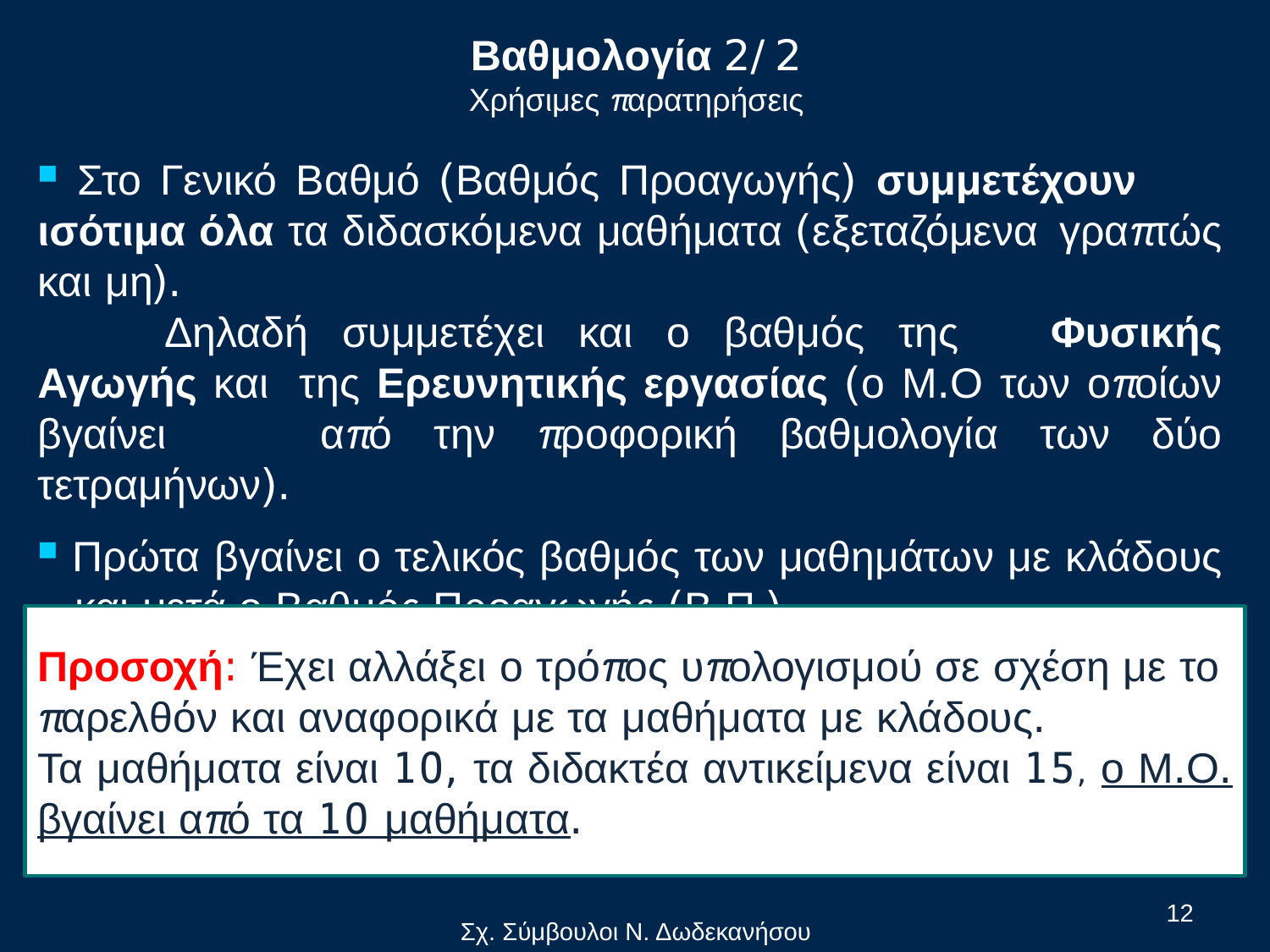

# Βαθμολογία 2/2 Χρήσιμες παρατηρήσεις
 Στο Γενικό Βαθμό (Βαθμός Προαγωγής) συμμετέχουν 	ισότιμα όλα τα διδασκόμενα μαθήματα (εξεταζόμενα 	γραπτώς και μη).
	Δηλαδή συμμετέχει και ο βαθμός της 	Φυσικής Αγωγής και 	της Ερευνητικής εργασίας (ο Μ.Ο των οποίων βγαίνει 	από την προφορική βαθμολογία των δύο τετραμήνων).

 Πρώτα βγαίνει ο τελικός βαθμός των μαθημάτων με κλάδους 	και μετά ο Βαθμός Προαγωγής (Β.Π.).

Προσοχή: Έχει αλλάξει ο τρόπος υπολογισμού σε σχέση με το
παρελθόν και αναφορικά με τα μαθήματα με κλάδους.
Τα μαθήματα είναι 10, τα διδακτέα αντικείμενα είναι 15, ο Μ.Ο. βγαίνει από τα 10 μαθήματα.
12
Σχ. Σύμβουλοι Ν. Δωδεκανήσου